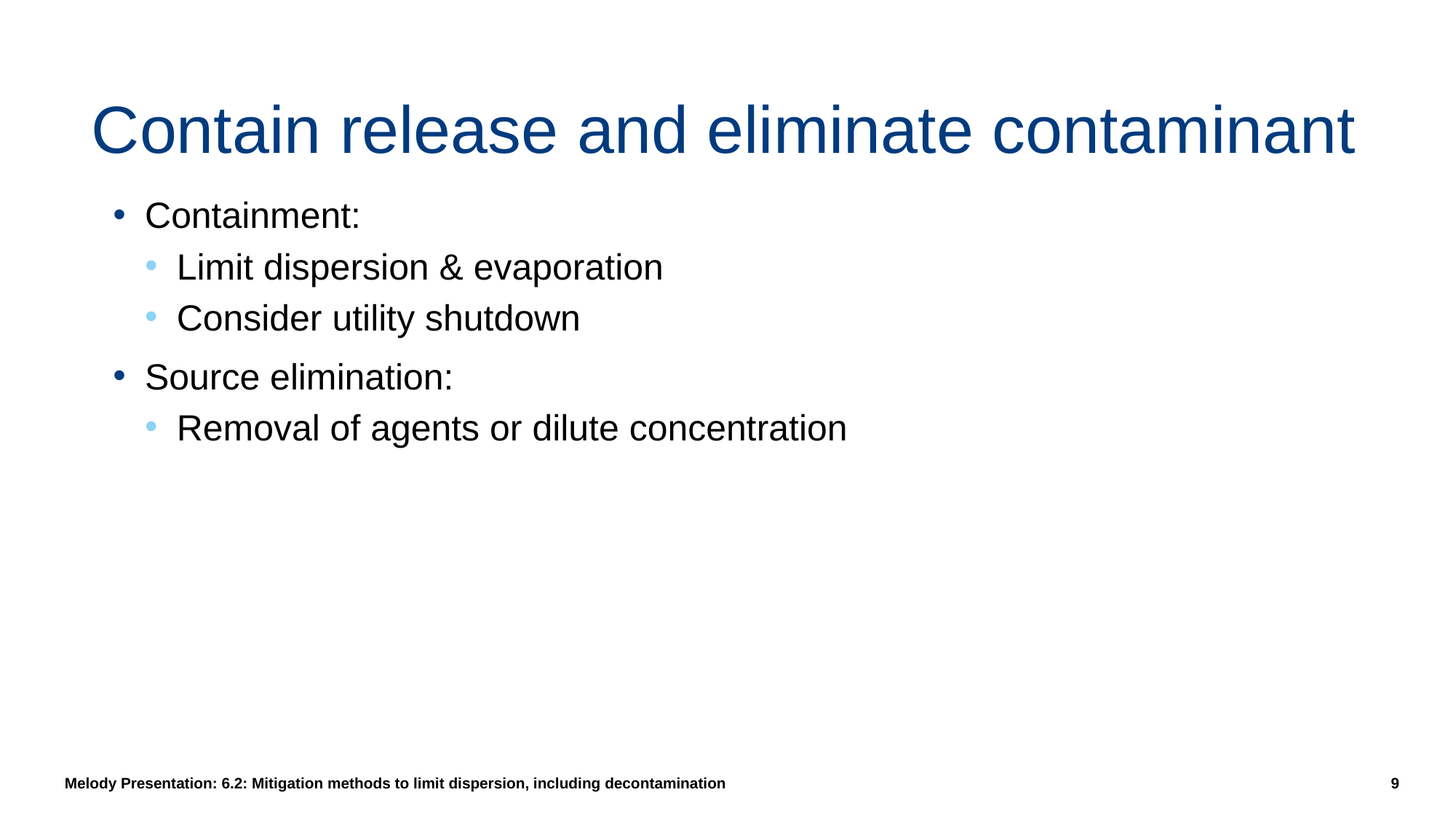

# Contain release and eliminate contaminant
Containment:
Limit dispersion & evaporation
Consider utility shutdown
Source elimination:
Removal of agents or dilute concentration

Melody Presentation: 6.2: Mitigation methods to limit dispersion, including decontamination
9